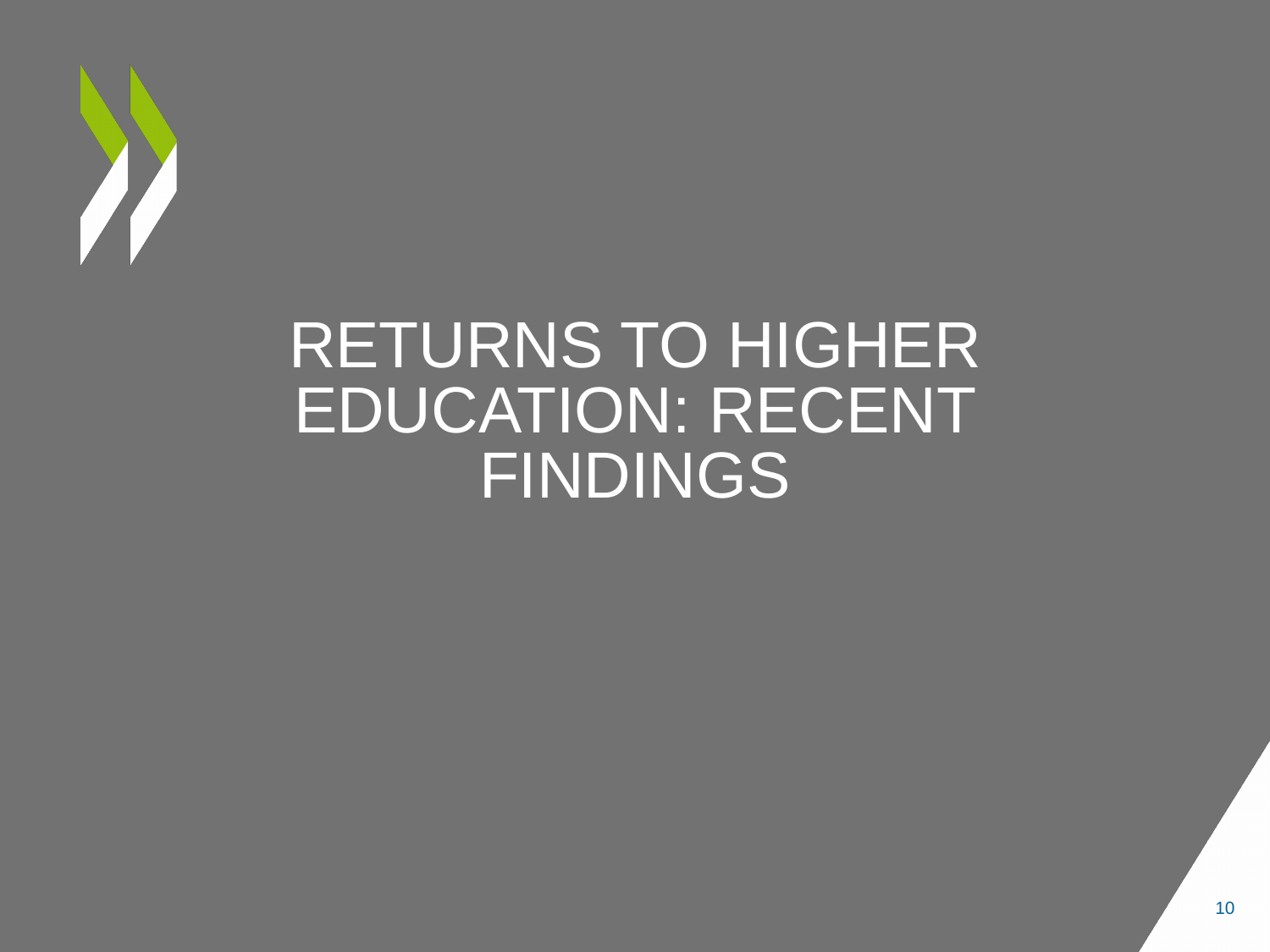

# RETURNS TO HIGHER EDUCATION: RECENT FINDINGS
10